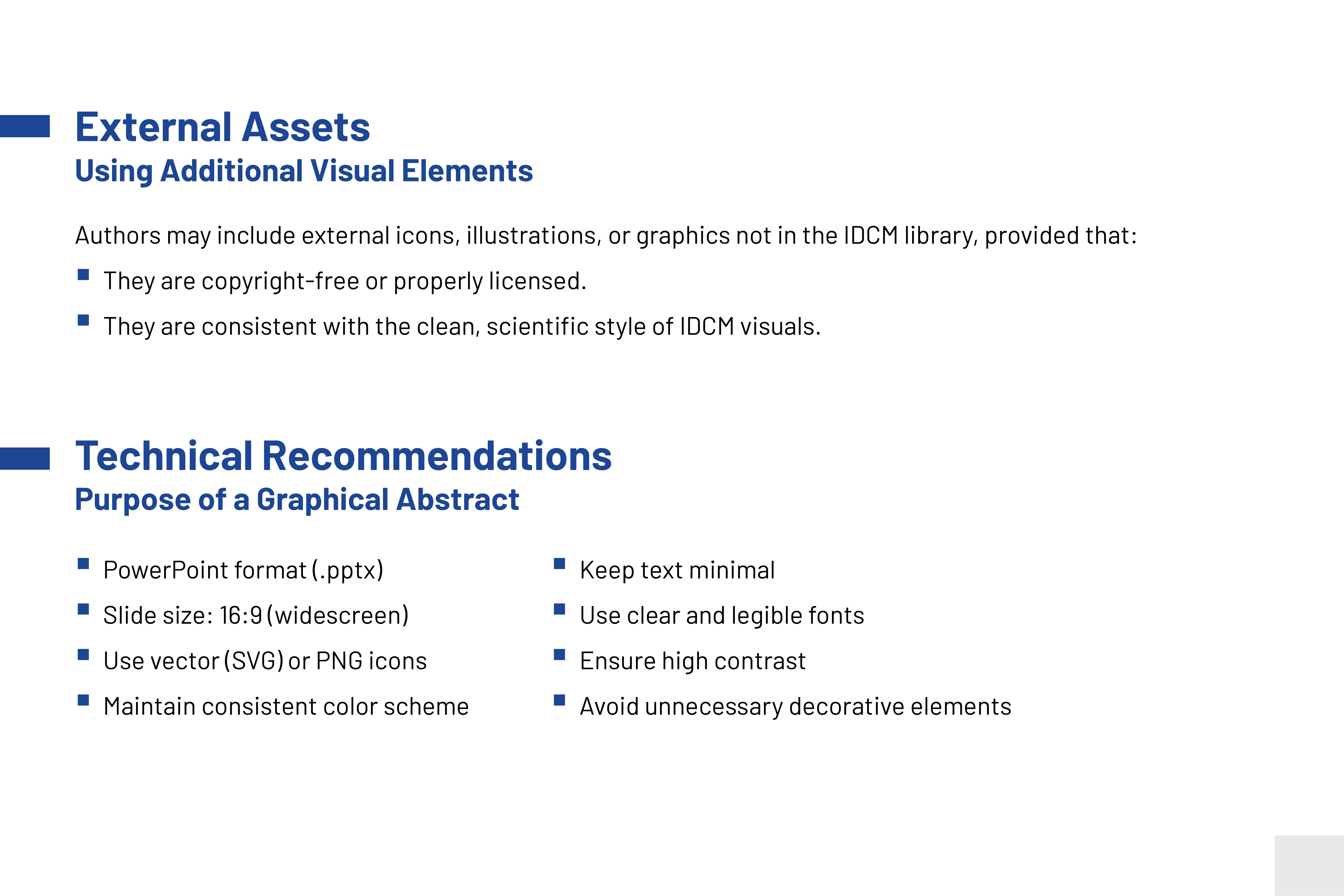

External Assets
Using Additional Visual Elements

Authors may include external icons, illustrations, or graphics not in the IDCM library, provided that:
They are copyright-free or properly licensed.
They are consistent with the clean, scientific style of IDCM visuals.
Technical Recommendations
Purpose of a Graphical Abstract

PowerPoint format (.pptx)
Slide size: 16:9 (widescreen)
Use vector (SVG) or PNG icons
Maintain consistent color scheme
Keep text minimal
Use clear and legible fonts
Ensure high contrast
Avoid unnecessary decorative elements